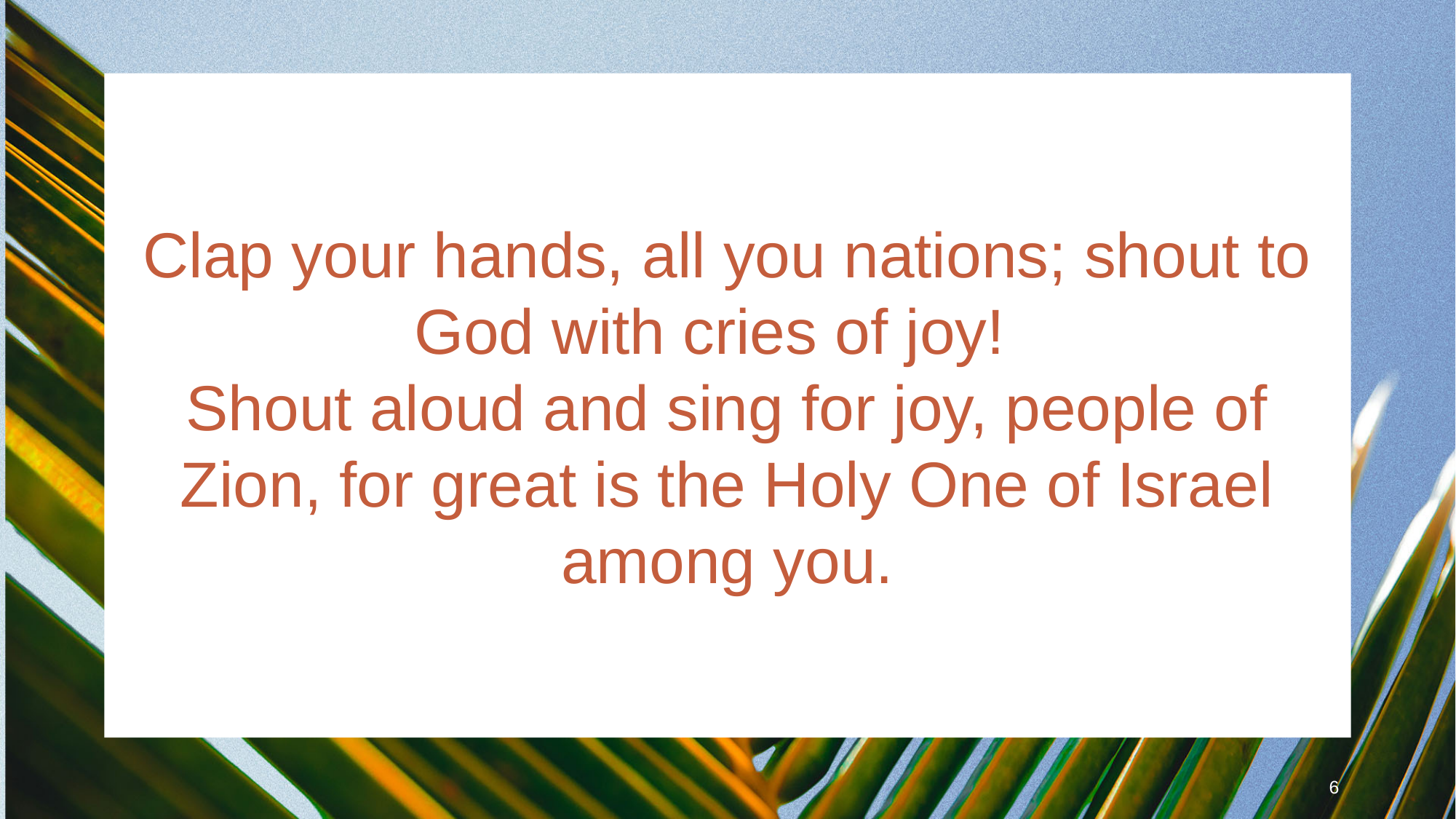

Clap your hands, all you nations; shout to God with cries of joy!
Shout aloud and sing for joy, people of Zion, for great is the Holy One of Israel among you.
6